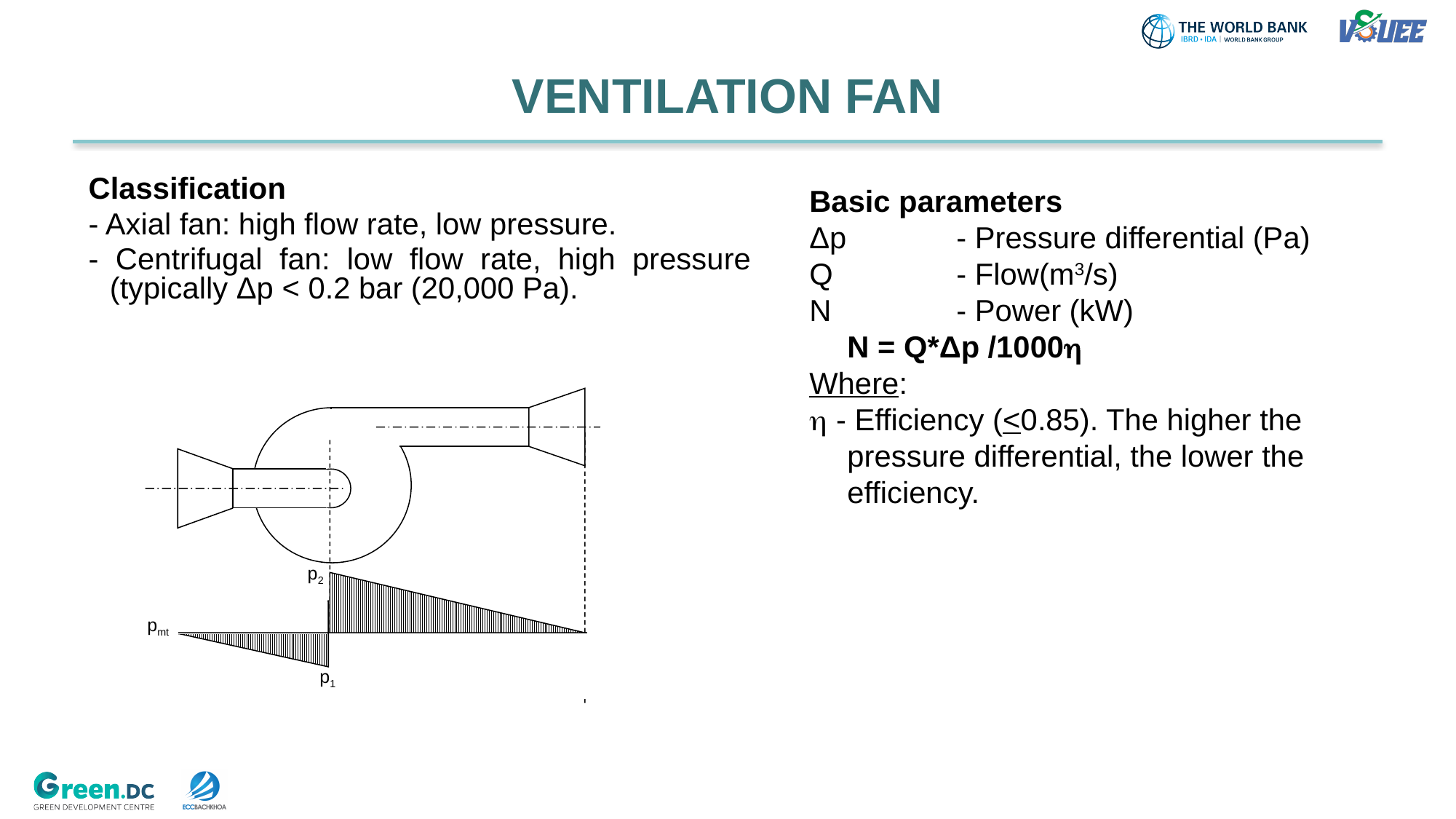

VENTILATION FAN
Classification
- Axial fan: high flow rate, low pressure.
- Centrifugal fan: low flow rate, high pressure (typically Δp < 0.2 bar (20,000 Pa).

Basic parameters
Δp 	- Pressure differential (Pa)
Q  	- Flow(m3/s)
N 		- Power (kW)
	N = Q*Δp /1000η
Where:
η - Efficiency (<0.85). The higher the pressure differential, the lower the efficiency.

p2

pmt

p1